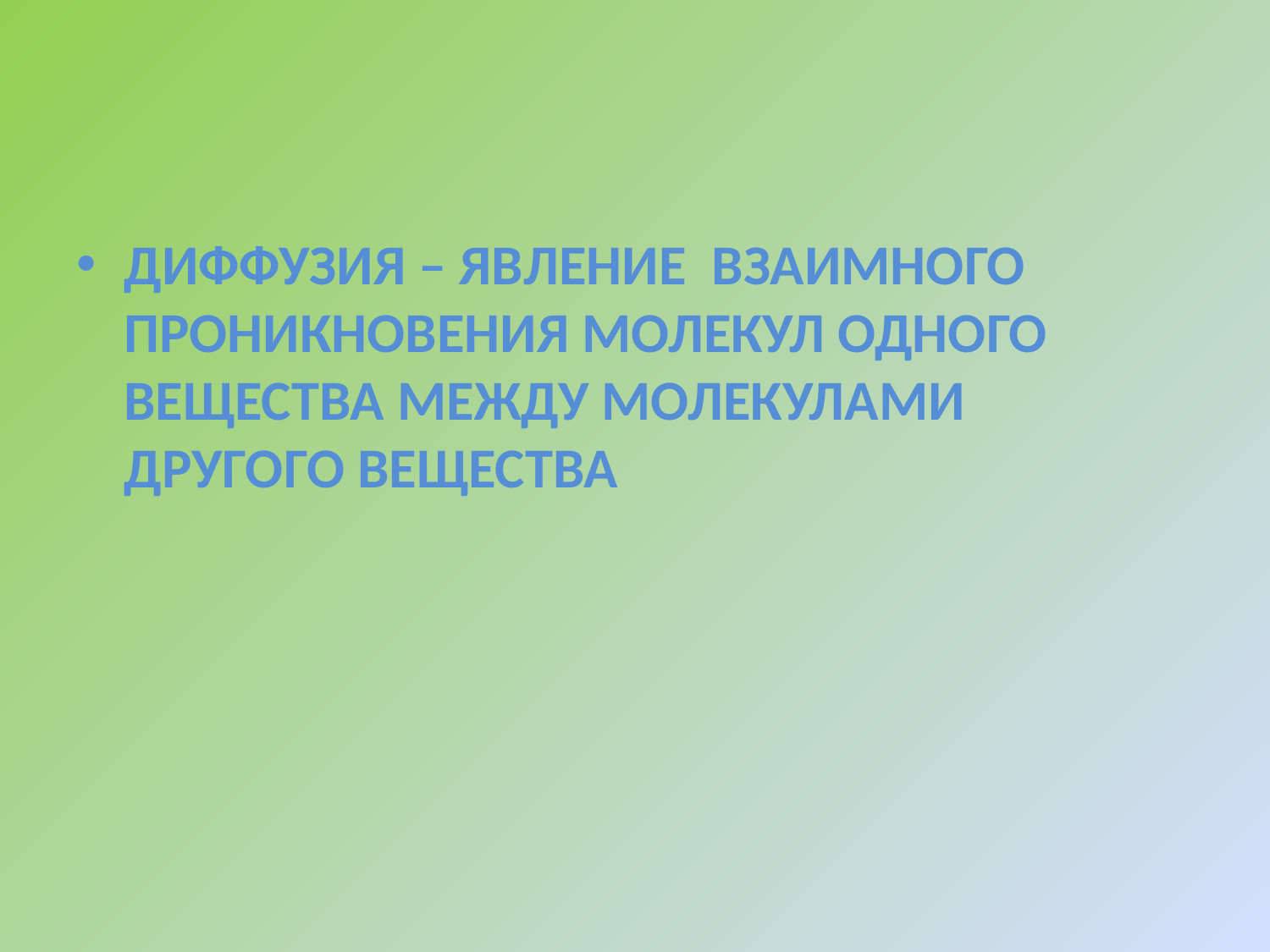

ДИФФУЗИЯ – ЯВЛЕНИЕ  ВЗАИМНОГО ПРОНИКНОВЕНИЯ МОЛЕКУЛ ОДНОГО ВЕЩЕСТВА МЕЖДУ МОЛЕКУЛАМИ ДРУГОГО ВЕЩЕСТВА